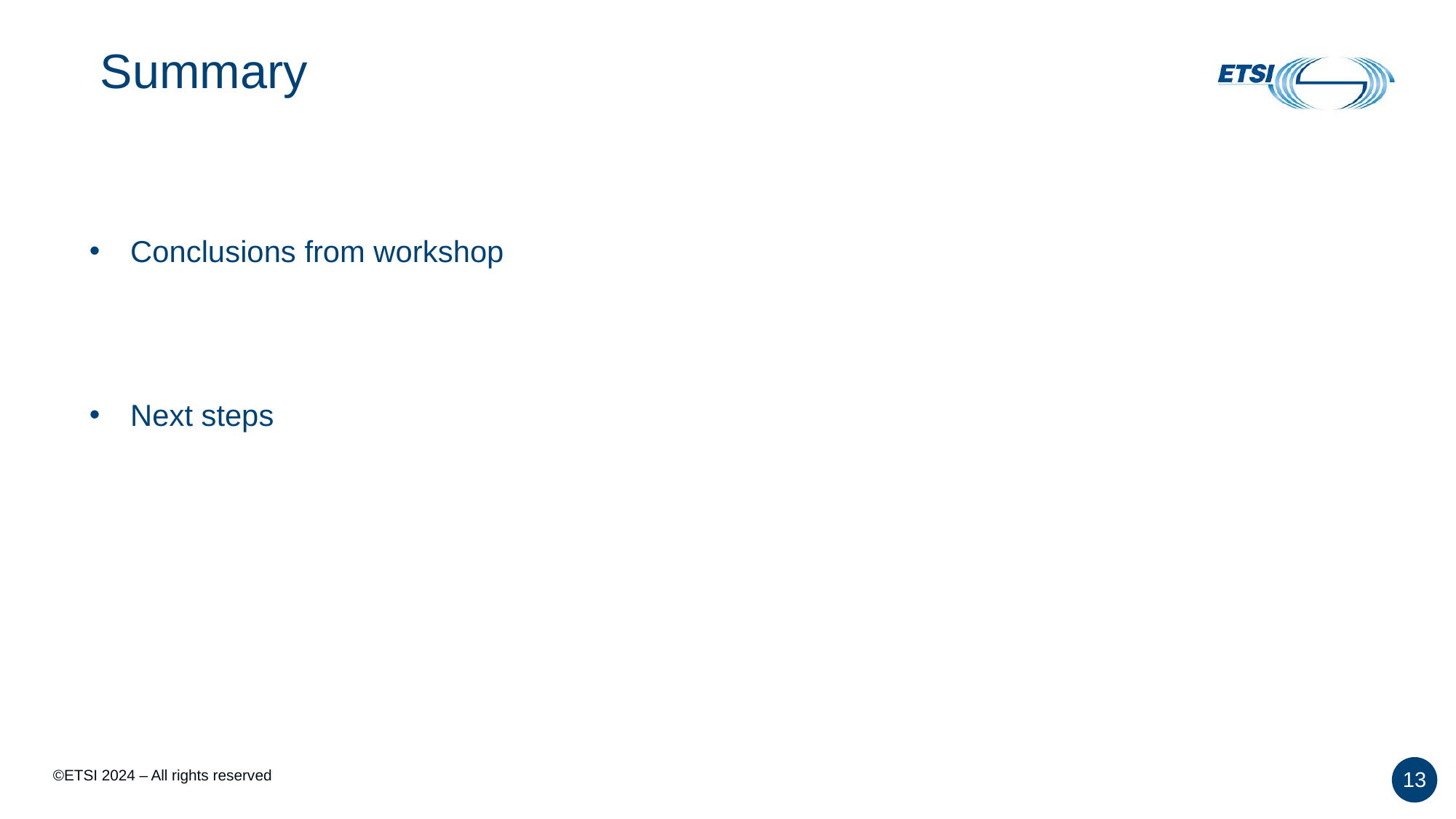

# Summary

Conclusions from workshop

Next steps

13